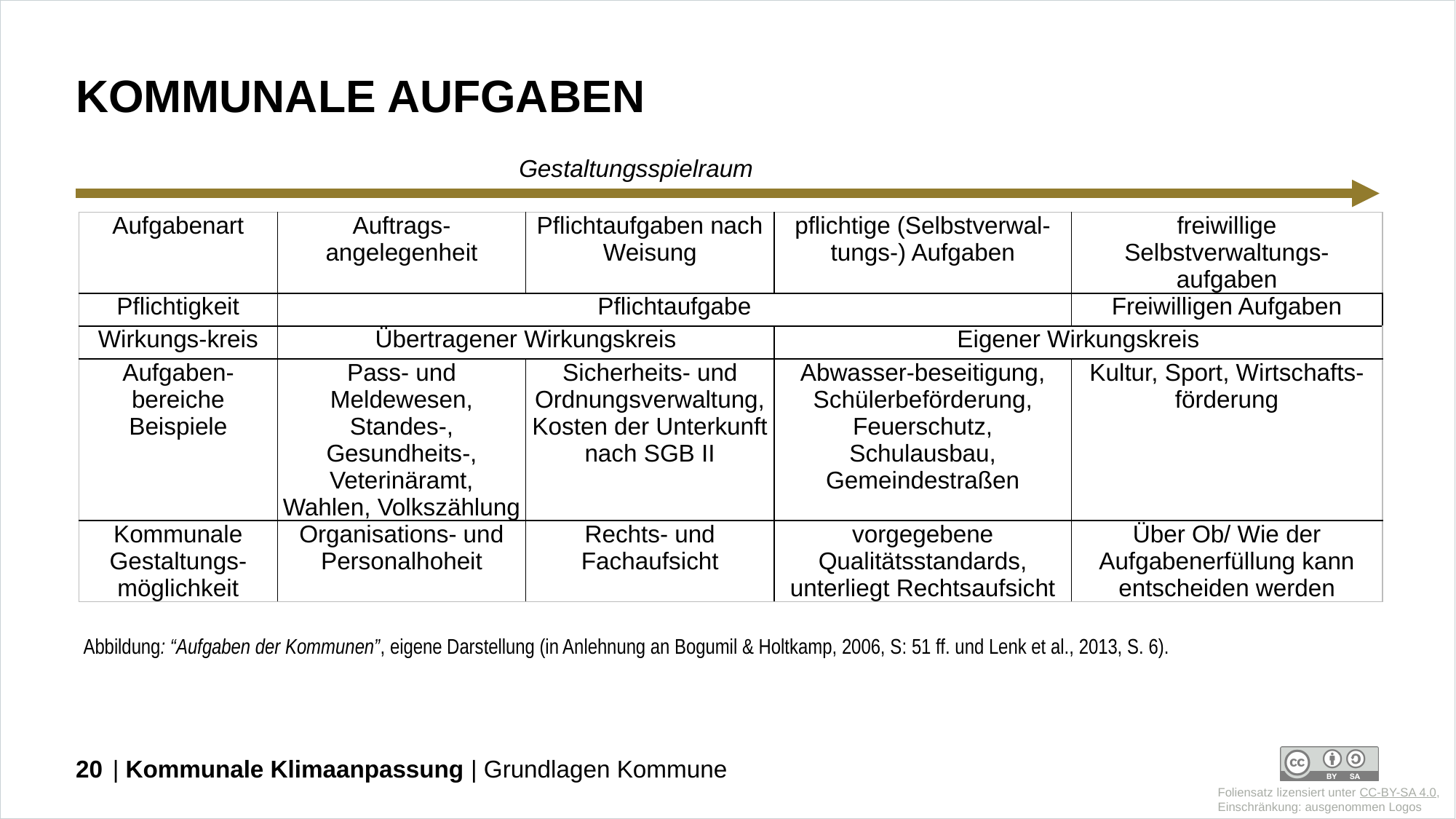

# Kommunale Aufgaben
Gestaltungsspielraum
| Aufgabenart | Auftrags-angelegenheit | Pflichtaufgaben nach Weisung | pflichtige (Selbstverwal-tungs-) Aufgaben | freiwillige Selbstverwaltungs-aufgaben |
| --- | --- | --- | --- | --- |
| Pflichtigkeit | Pflichtaufgabe |  |  | Freiwilligen Aufgaben |
| Wirkungs-kreis | Übertragener Wirkungskreis |  | Eigener Wirkungskreis |  |
| Aufgaben-bereiche Beispiele | Pass- und Meldewesen, Standes-, Gesundheits-, Veterinäramt, Wahlen, Volkszählung | Sicherheits- und Ordnungsverwaltung, Kosten der Unterkunft nach SGB II | Abwasser-beseitigung, Schülerbeförderung, Feuerschutz, Schulausbau, Gemeindestraßen | Kultur, Sport, Wirtschafts-förderung |
| Kommunale Gestaltungs-möglichkeit | Organisations- und Personalhoheit | Rechts- und Fachaufsicht | vorgegebene Qualitätsstandards, unterliegt Rechtsaufsicht | Über Ob/ Wie der Aufgabenerfüllung kann entscheiden werden |
Abbildung: “Aufgaben der Kommunen”, eigene Darstellung (in Anlehnung an Bogumil & Holtkamp, 2006, S: 51 ff. und Lenk et al., 2013, S. 6).
20
| Kommunale Klimaanpassung | Grundlagen Kommune